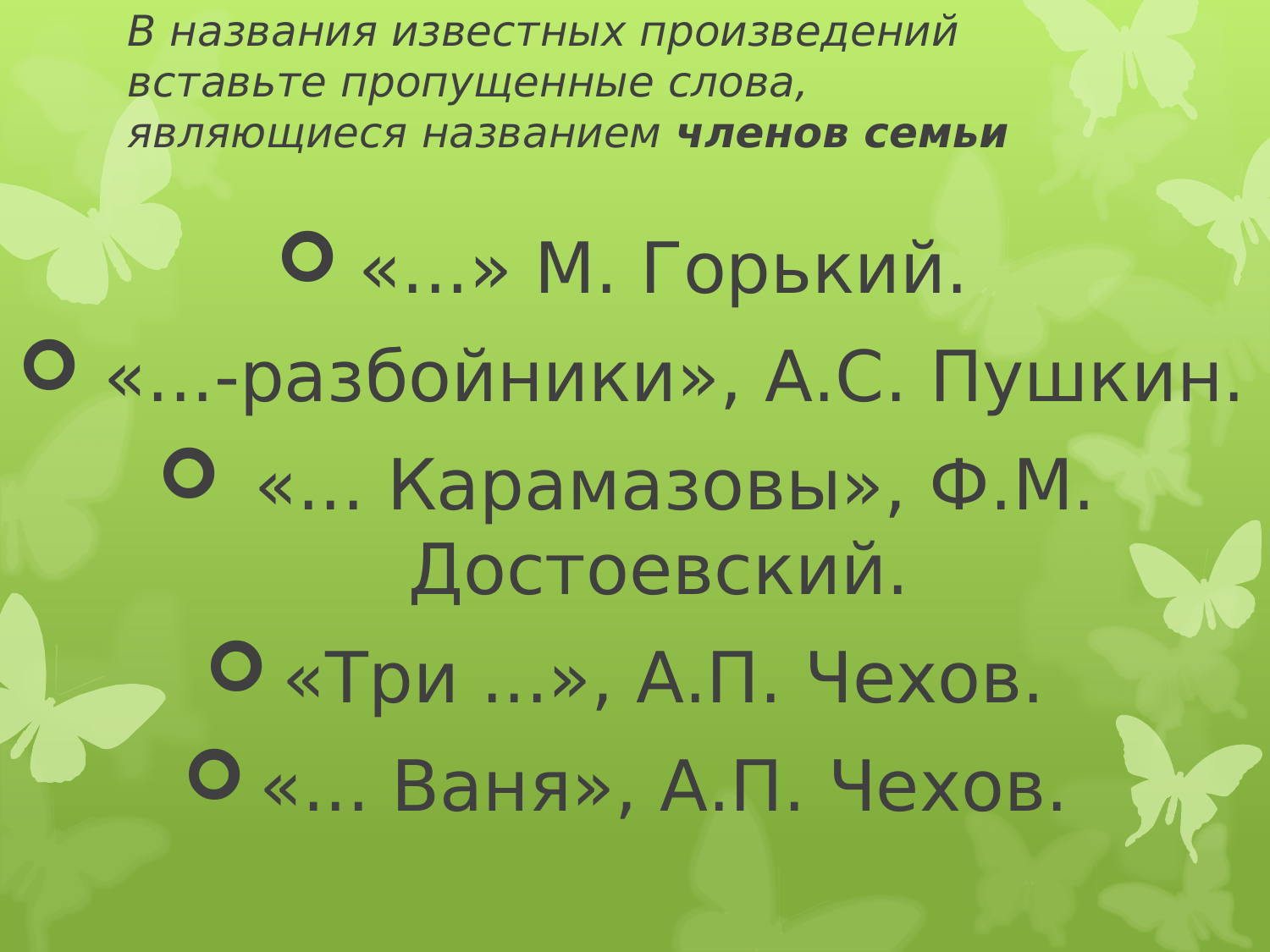

«...» М. Горький.
 «...-разбойники», А.С. Пушкин.
 «... Карамазовы», Ф.М. Достоевский.
«Три ...», А.П. Чехов.
«... Ваня», А.П. Чехов.

# В названия известных произведений вставьте пропущенные слова, являющиеся названием членов семьи